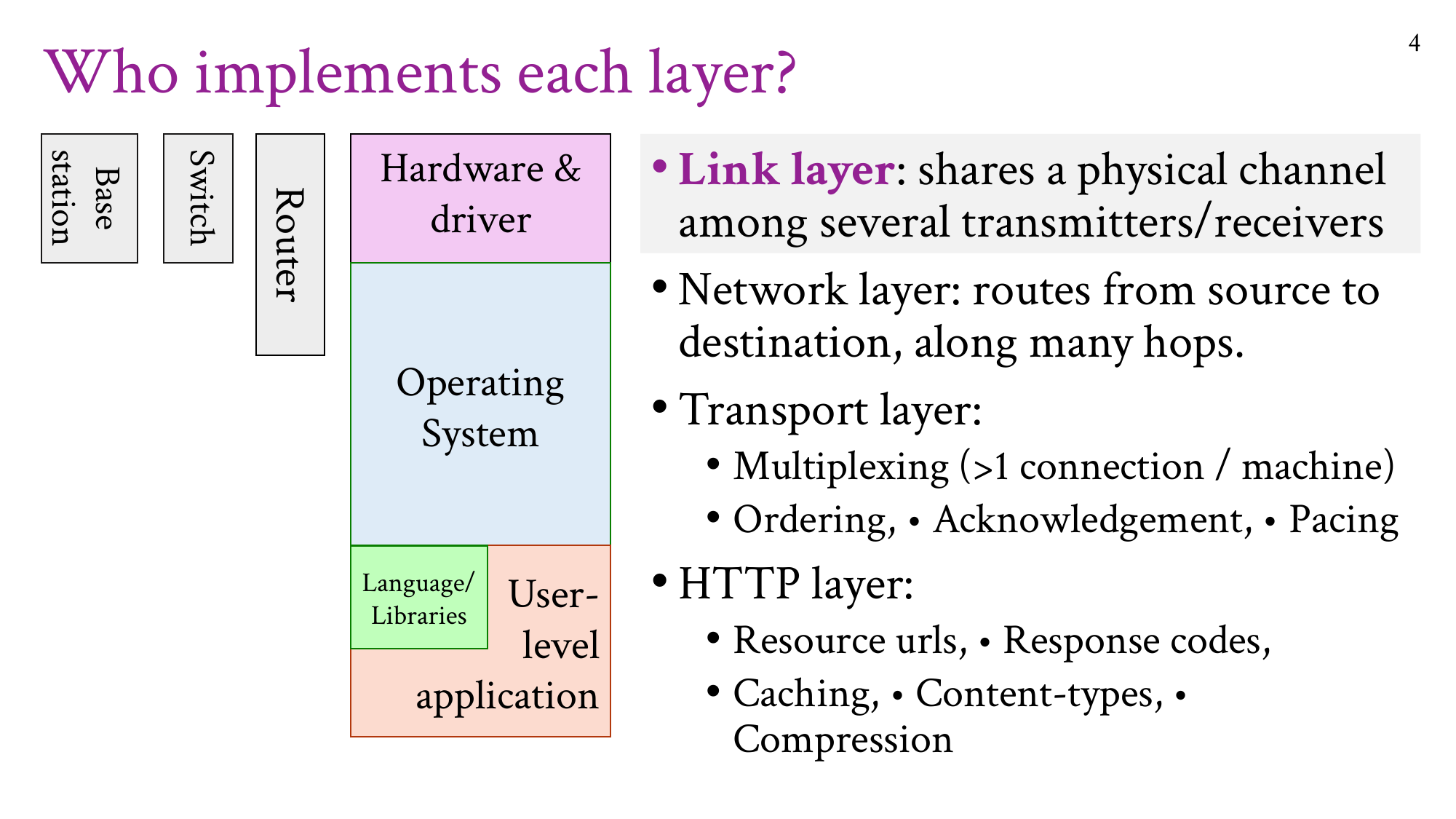

# Who implements each layer?
Hardware & driver

Link layer: shares a physical channel among several transmitters/receivers
Network layer: routes from source to destination, along many hops.
Transport layer:
Multiplexing (>1 connection / machine)
Ordering, • Acknowledgement, • Pacing
HTTP layer:
Resource urls, • Response codes,
Caching, • Content-types, • Compression
Base station
Switch
Router
Operating System
User-
level application
Language/Libraries